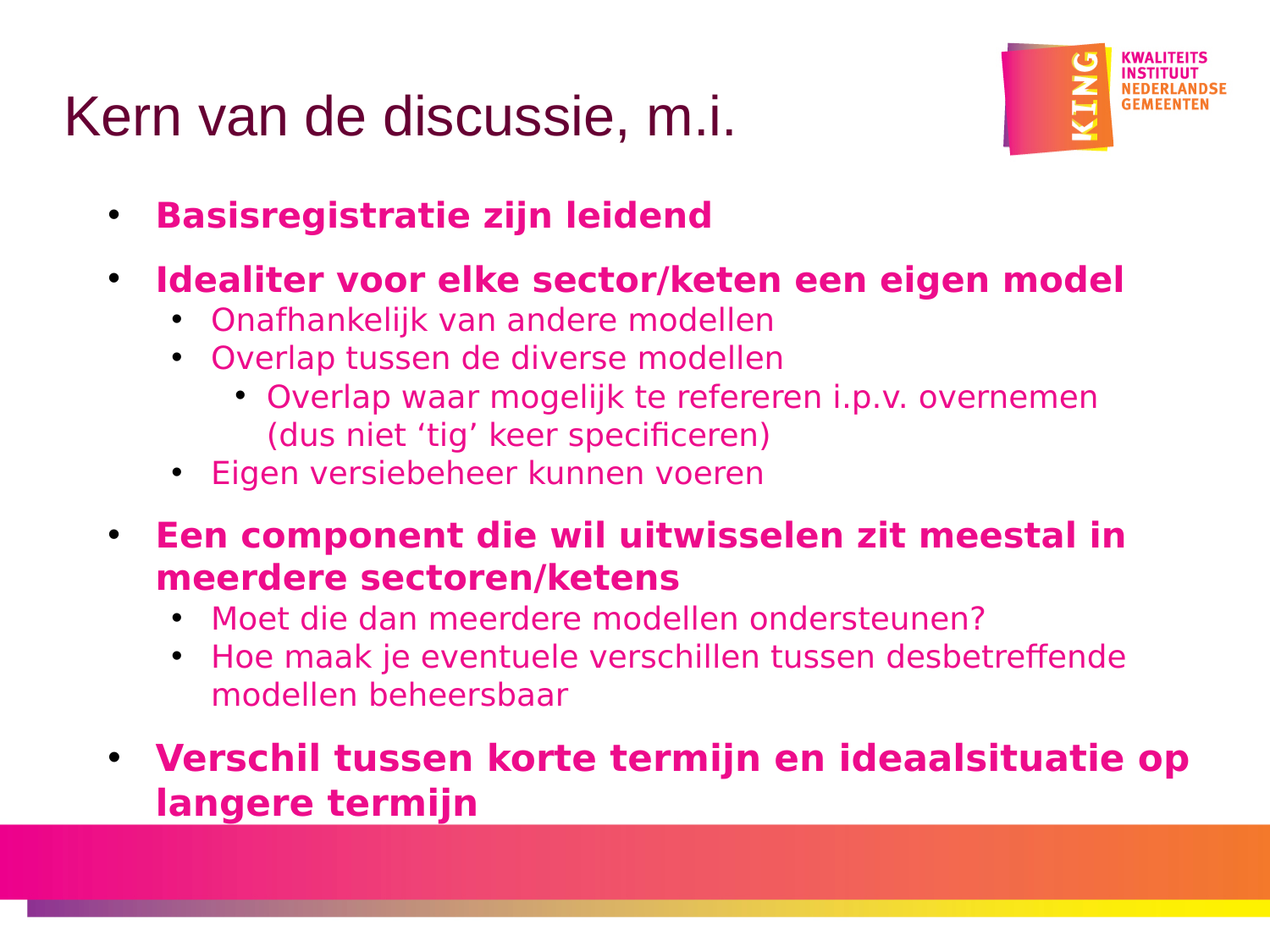

# Kern van de discussie, m.i.
Basisregistratie zijn leidend
Idealiter voor elke sector/keten een eigen model
Onafhankelijk van andere modellen
Overlap tussen de diverse modellen
Overlap waar mogelijk te refereren i.p.v. overnemen
(dus niet ‘tig’ keer specificeren)
Eigen versiebeheer kunnen voeren
Een component die wil uitwisselen zit meestal in meerdere sectoren/ketens
Moet die dan meerdere modellen ondersteunen?
Hoe maak je eventuele verschillen tussen desbetreffende modellen beheersbaar
Verschil tussen korte termijn en ideaalsituatie op langere termijn